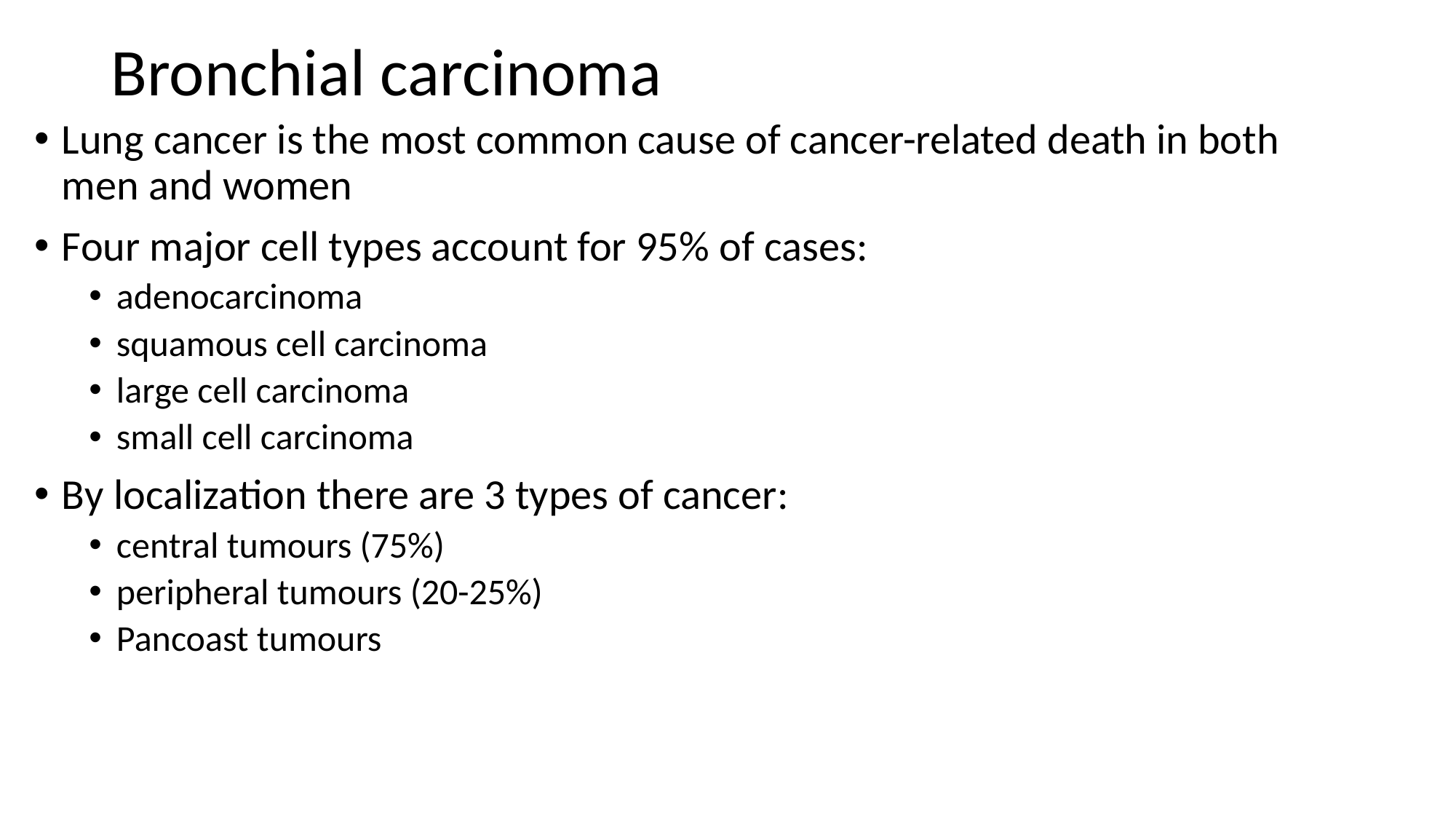

# Bronchial carcinoma
Lung cancer is the most common cause of cancer-related death in both men and women
Four major cell types account for 95% of cases:
adenocarcinoma
squamous cell carcinoma
large cell carcinoma
small cell carcinoma
By localization there are 3 types of cancer:
central tumours (75%)
peripheral tumours (20-25%)
Pancoast tumours